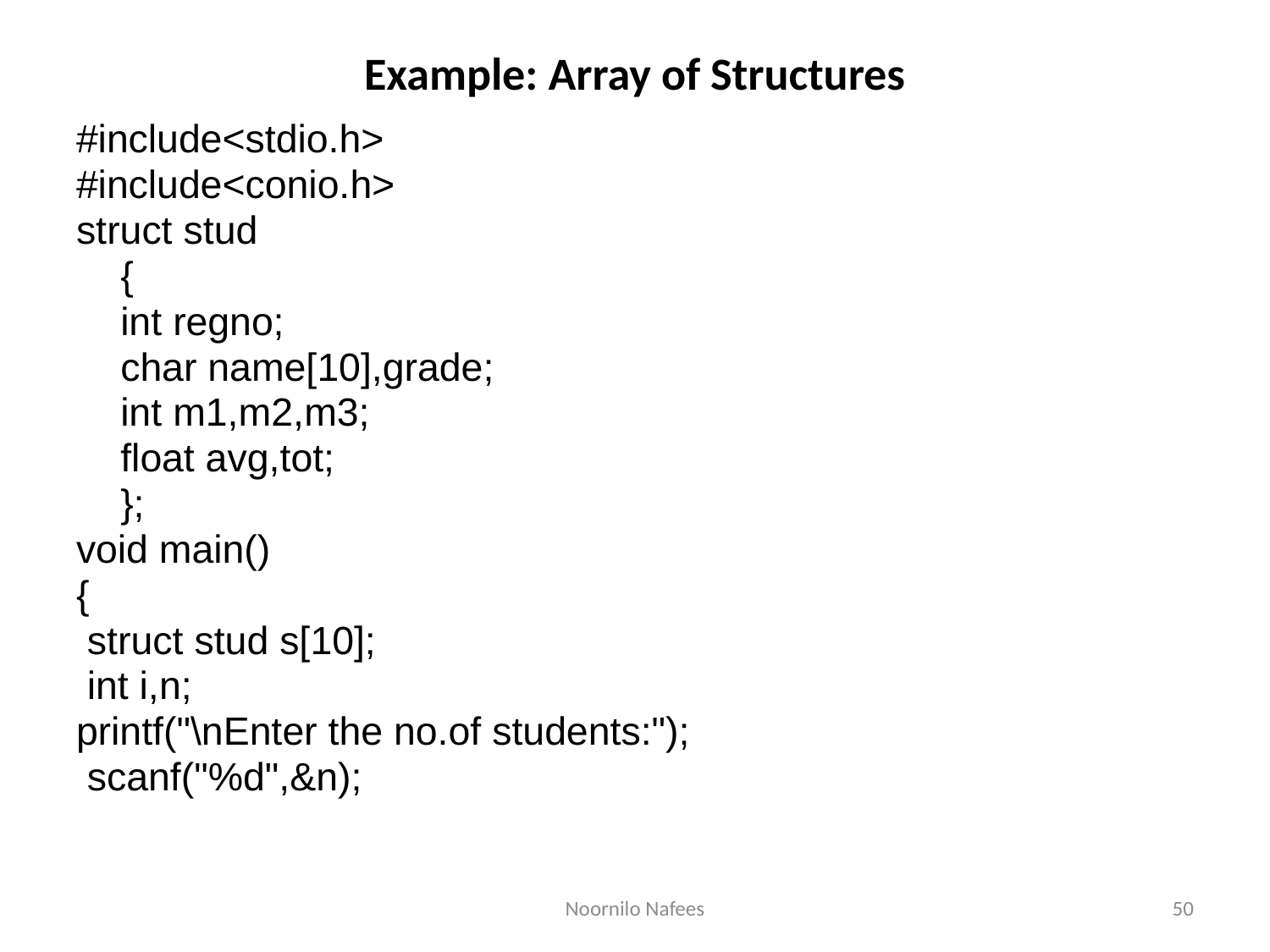

# Example: Array of Structures
#include<stdio.h>
#include<conio.h>
struct stud
	{
		int regno;
		char name[10],grade;
		int m1,m2,m3;
		float avg,tot;
	};
void main()
{
 struct stud s[10];
 int i,n;
printf("\nEnter the no.of students:");
 scanf("%d",&n);

Noornilo Nafees
50